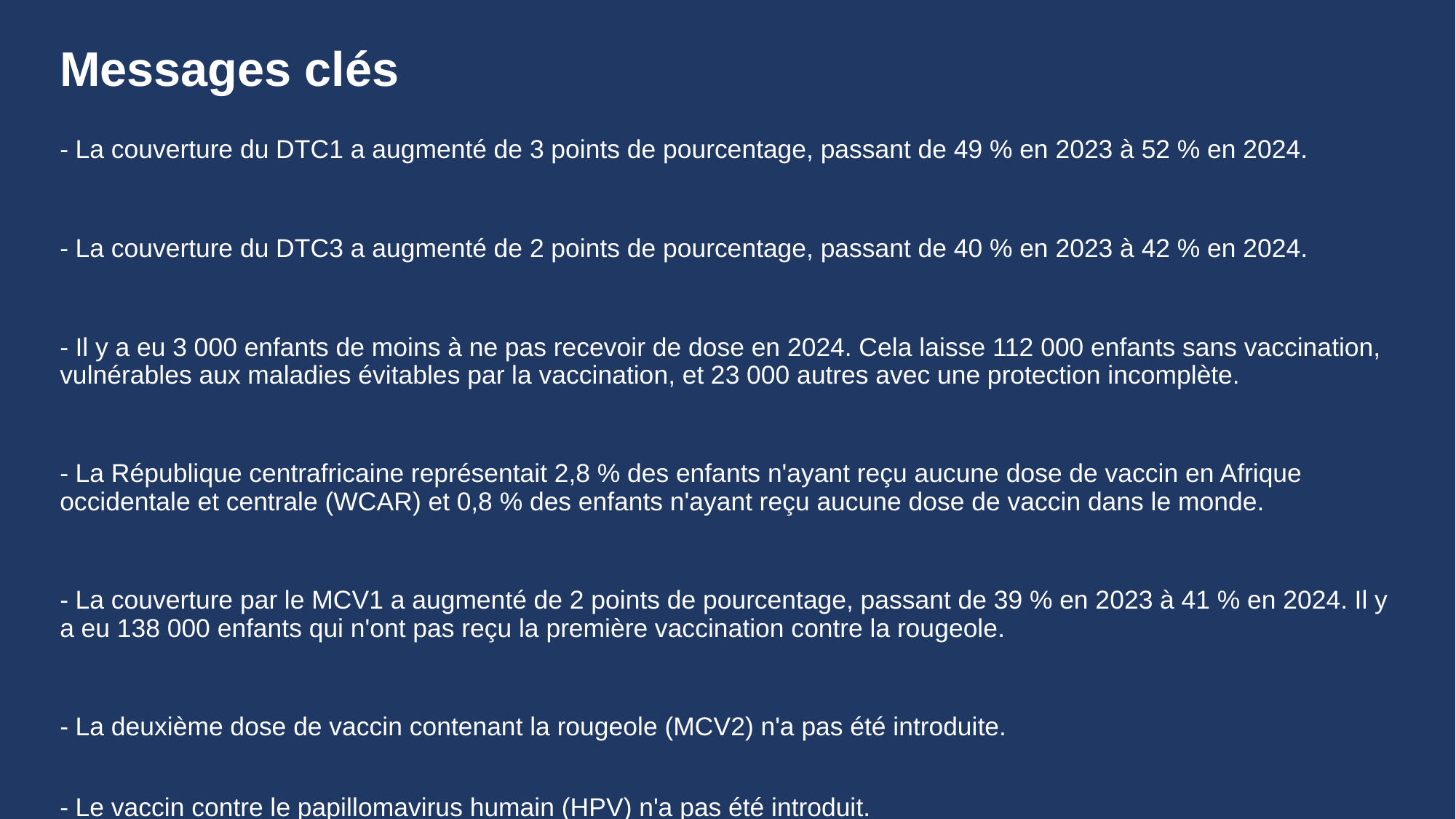

# Messages clés
- La couverture du DTC1 a augmenté de 3 points de pourcentage, passant de 49 % en 2023 à 52 % en 2024.

- La couverture du DTC3 a augmenté de 2 points de pourcentage, passant de 40 % en 2023 à 42 % en 2024.

- Il y a eu 3 000 enfants de moins à ne pas recevoir de dose en 2024. Cela laisse 112 000 enfants sans vaccination, vulnérables aux maladies évitables par la vaccination, et 23 000 autres avec une protection incomplète.

- La République centrafricaine représentait 2,8 % des enfants n'ayant reçu aucune dose de vaccin en Afrique occidentale et centrale (WCAR) et 0,8 % des enfants n'ayant reçu aucune dose de vaccin dans le monde.

- La couverture par le MCV1 a augmenté de 2 points de pourcentage, passant de 39 % en 2023 à 41 % en 2024. Il y a eu 138 000 enfants qui n'ont pas reçu la première vaccination contre la rougeole.

- La deuxième dose de vaccin contenant la rougeole (MCV2) n'a pas été introduite.

- Le vaccin contre le papillomavirus humain (HPV) n'a pas été introduit.